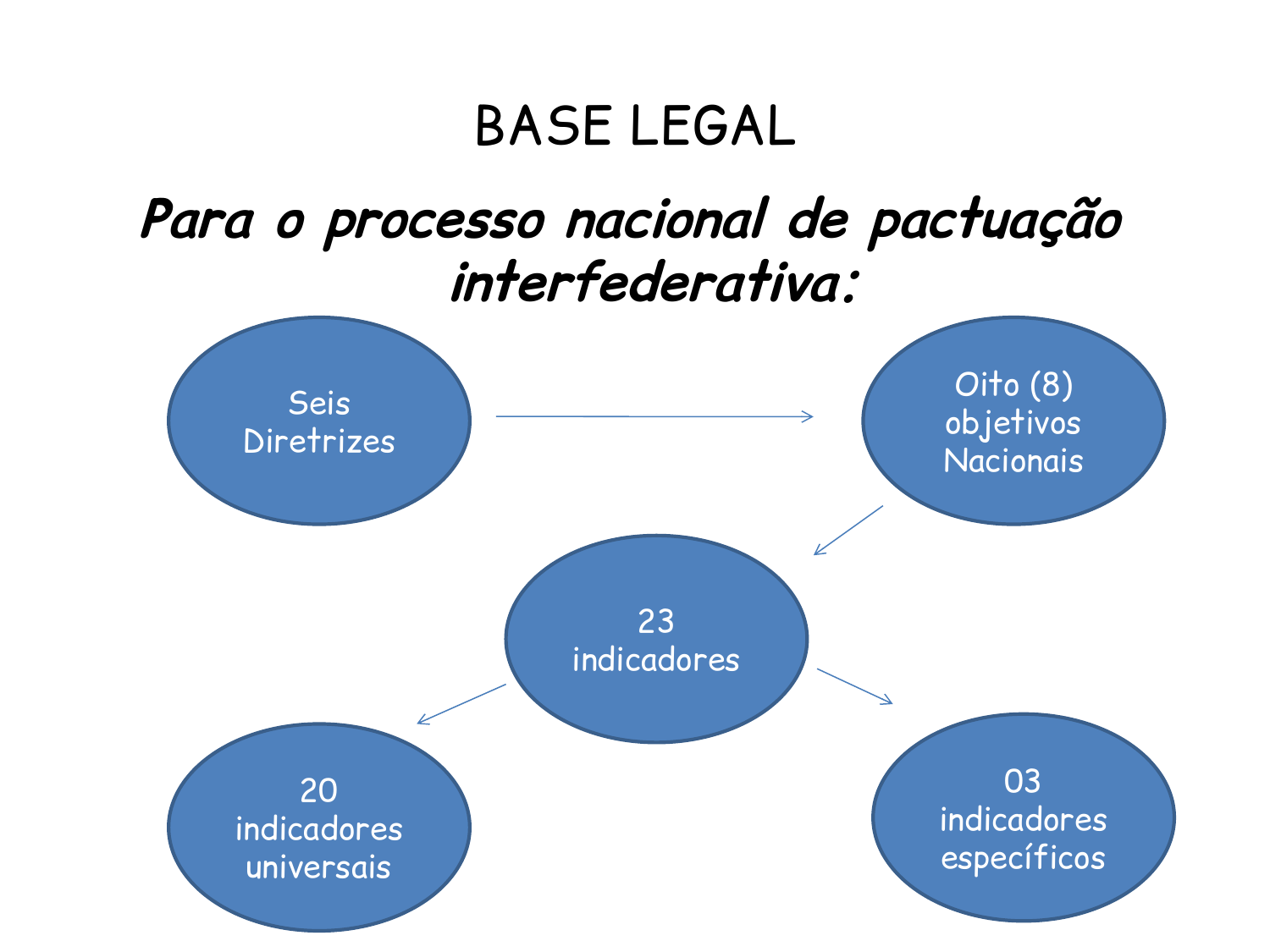

# BASE LEGAL
Para o processo nacional de pactuação interfederativa:

Seis Diretrizes
Oito (8) objetivos Nacionais
23 indicadores
03
indicadores específicos
20 indicadores universais